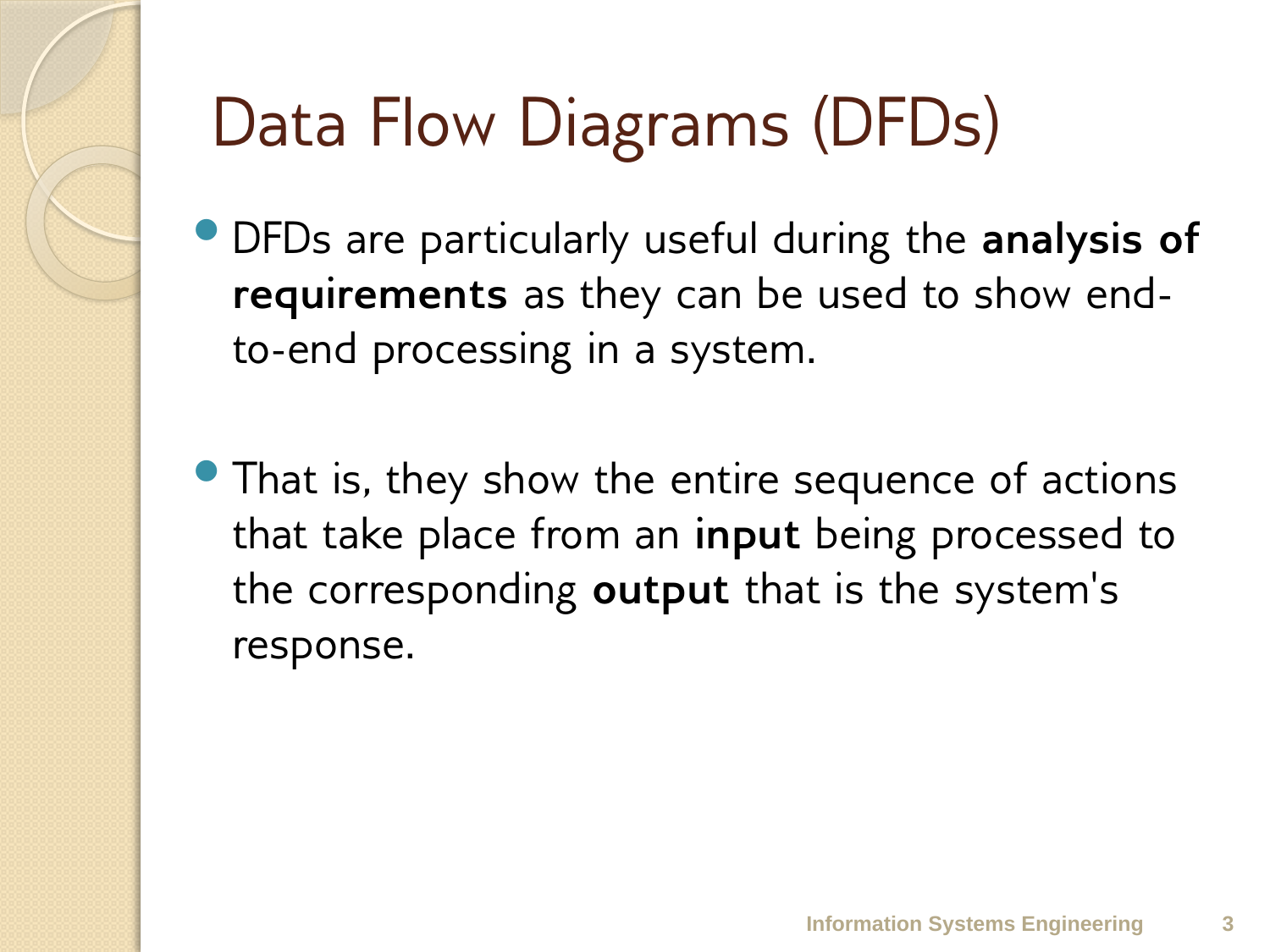

# Data Flow Diagrams (DFDs)
DFDs are particularly useful during the analysis of requirements as they can be used to show end-to-end processing in a system.

That is, they show the entire sequence of actions that take place from an input being processed to the corresponding output that is the system's response.
Information Systems Engineering
3